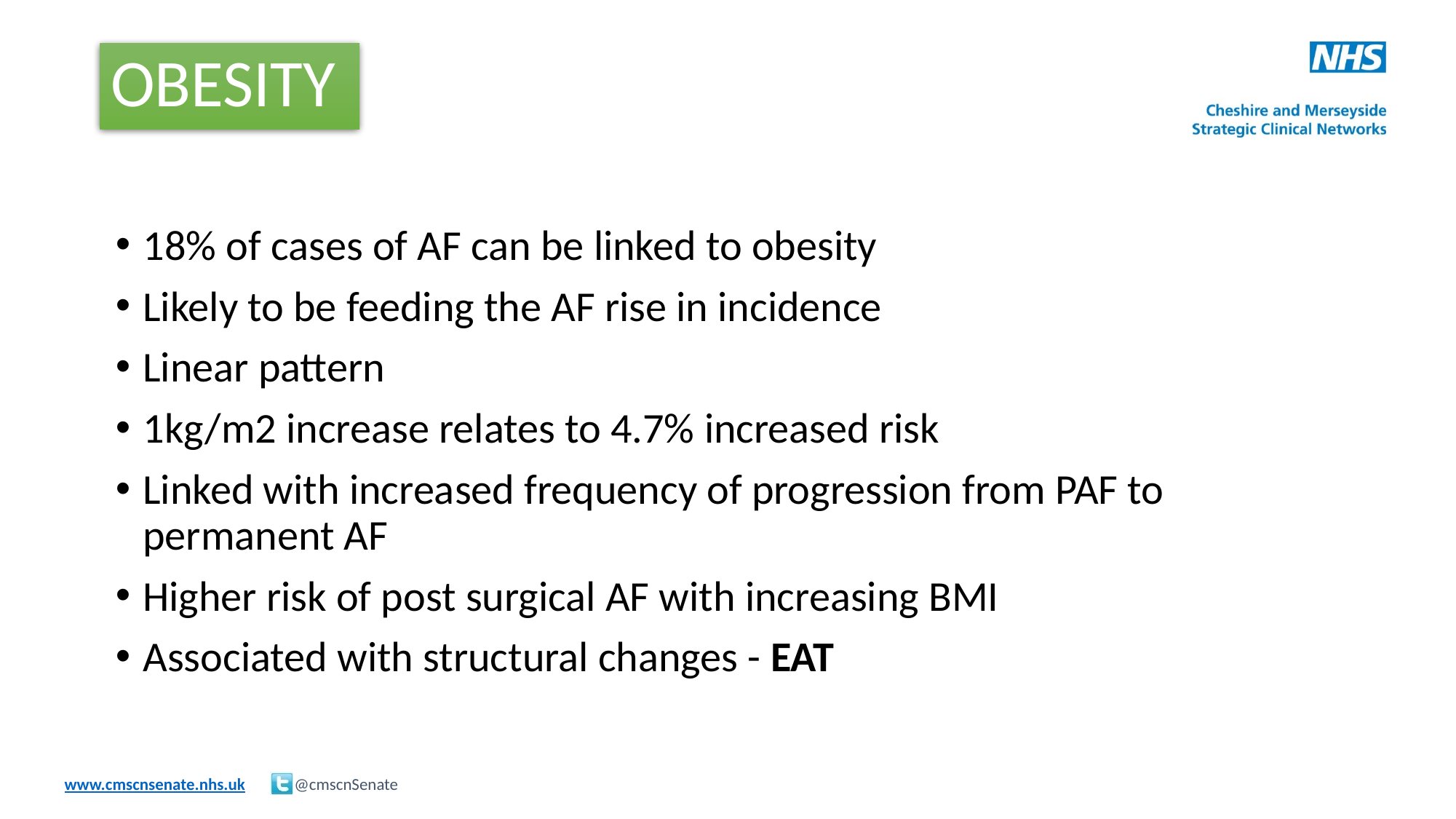

# OBESITY
18% of cases of AF can be linked to obesity
Likely to be feeding the AF rise in incidence
Linear pattern
1kg/m2 increase relates to 4.7% increased risk
Linked with increased frequency of progression from PAF to permanent AF
Higher risk of post surgical AF with increasing BMI
Associated with structural changes - EAT